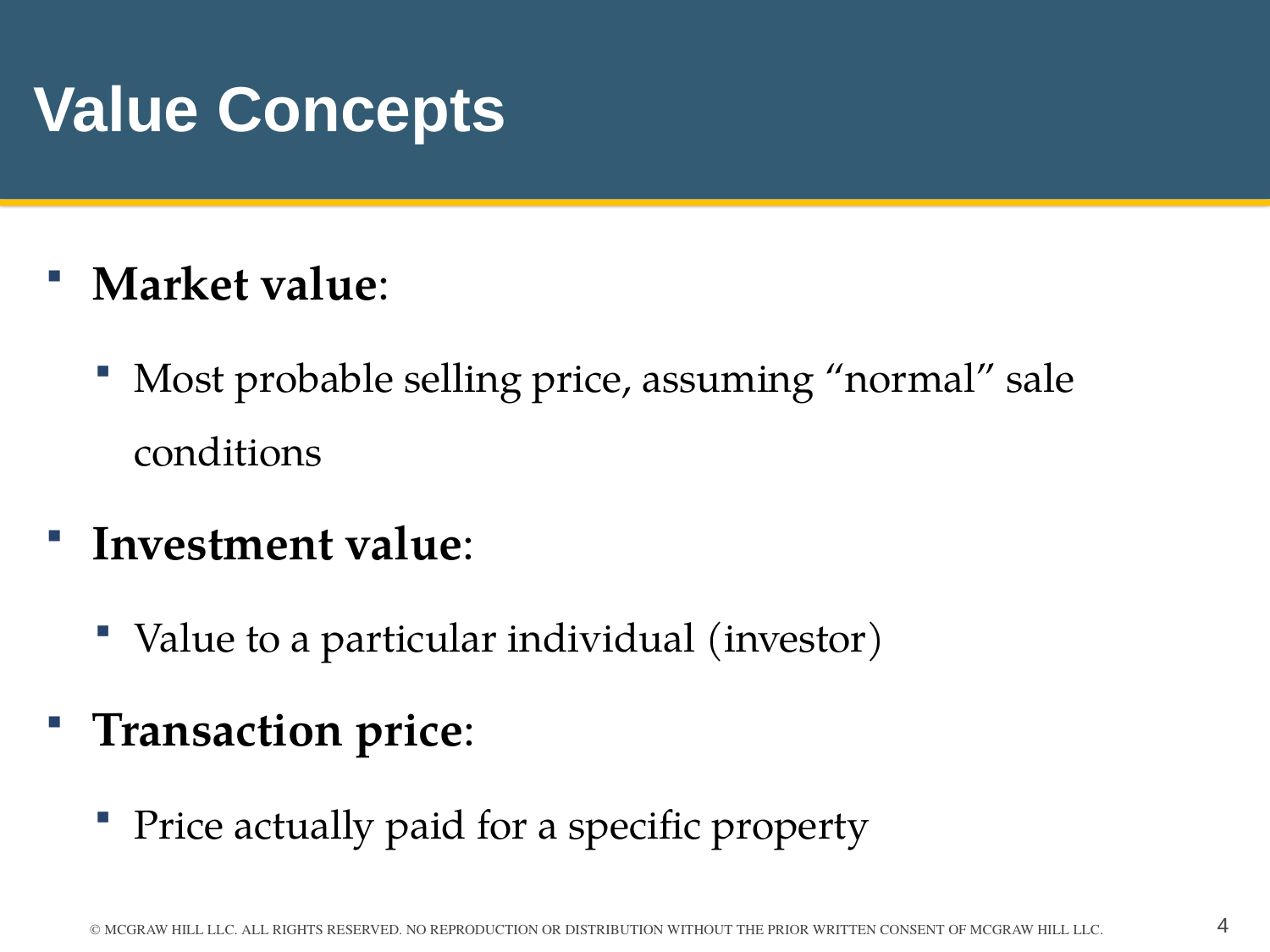

# Value Concepts
Market value:
Most probable selling price, assuming “normal” sale conditions
Investment value:
Value to a particular individual (investor)
Transaction price:
Price actually paid for a specific property

© MCGRAW HILL LLC. ALL RIGHTS RESERVED. NO REPRODUCTION OR DISTRIBUTION WITHOUT THE PRIOR WRITTEN CONSENT OF MCGRAW HILL LLC.
4